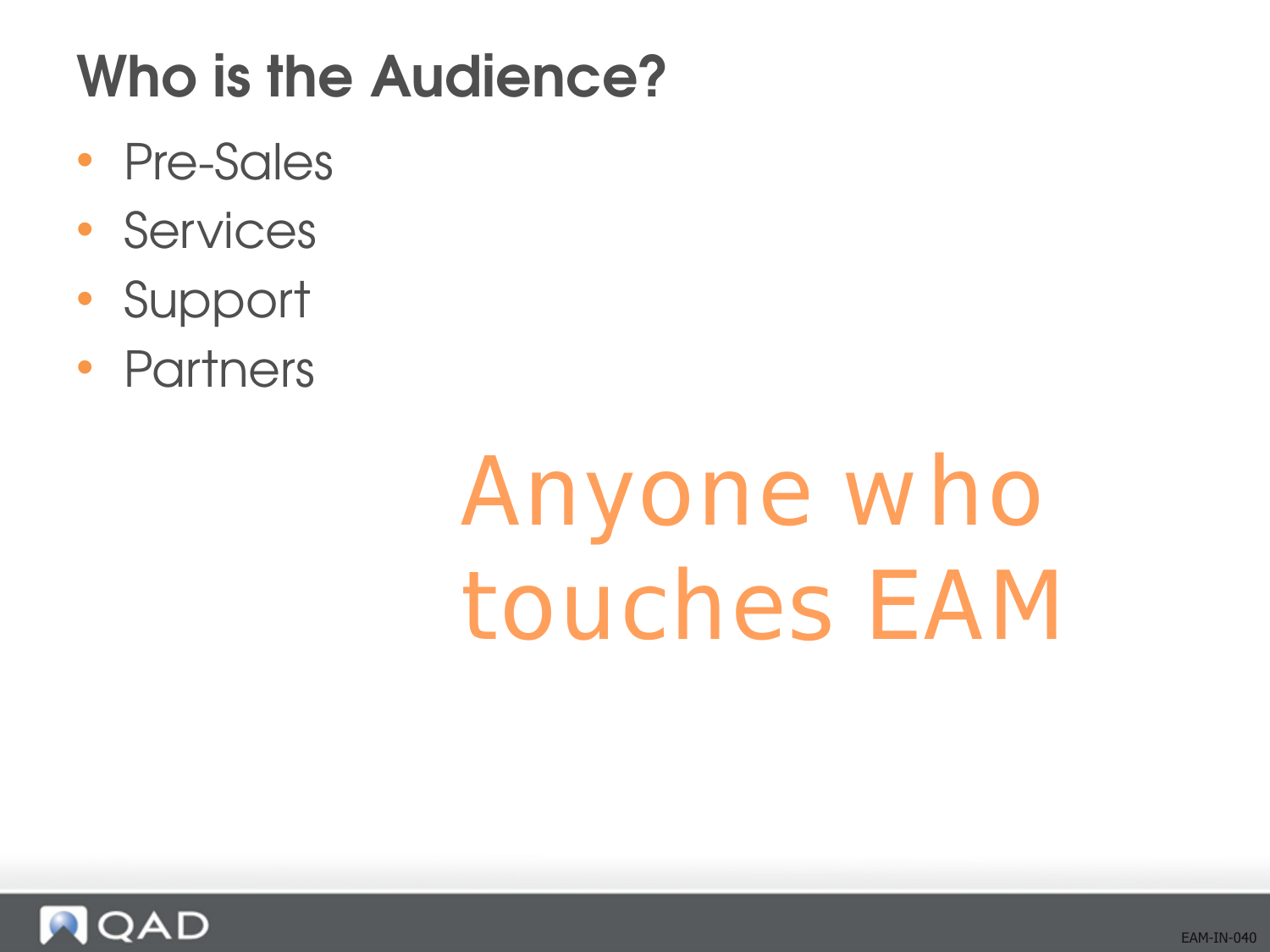

# Who is the Audience?
Pre-Sales
Services
Support
Partners
Anyone who
touches EAM
EAM-IN-040